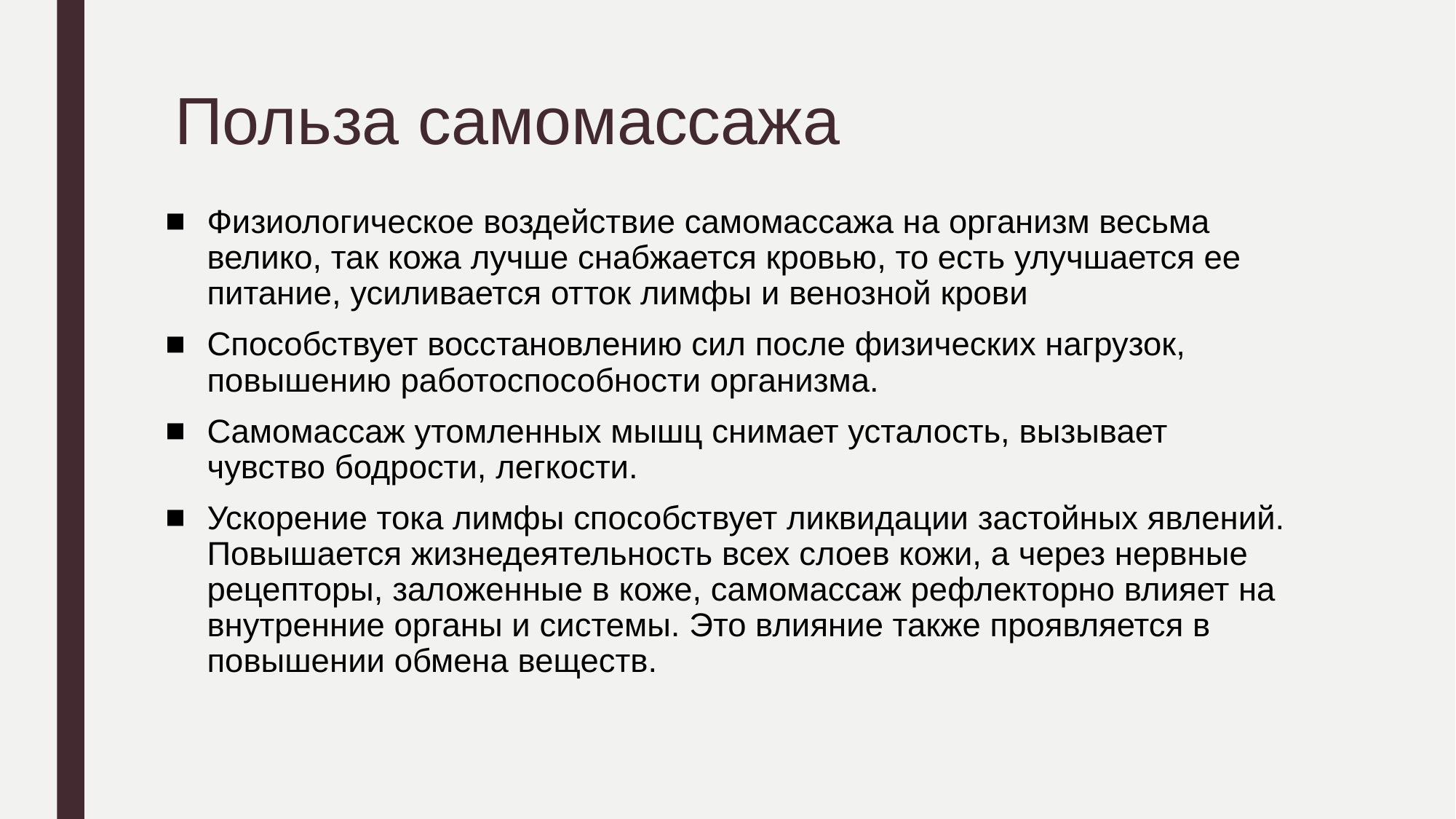

# Польза самомассажа
Физиологическое воздействие самомассажа на организм весьма велико, так кожа лучше снабжается кровью, то есть улучшается ее питание, усиливается отток лимфы и венозной крови
Способствует восстановлению сил после физических нагрузок, повышению работоспособности организма.
Самомассаж утомленных мышц снимает усталость, вызывает чувство бодрости, легкости.
Ускорение тока лимфы способствует ликвидации застойных явлений. Повышается жизнедеятельность всех слоев кожи, а через нервные рецепторы, заложенные в коже, самомассаж рефлекторно влияет на внутренние органы и системы. Это влияние также проявляется в повышении обмена веществ.